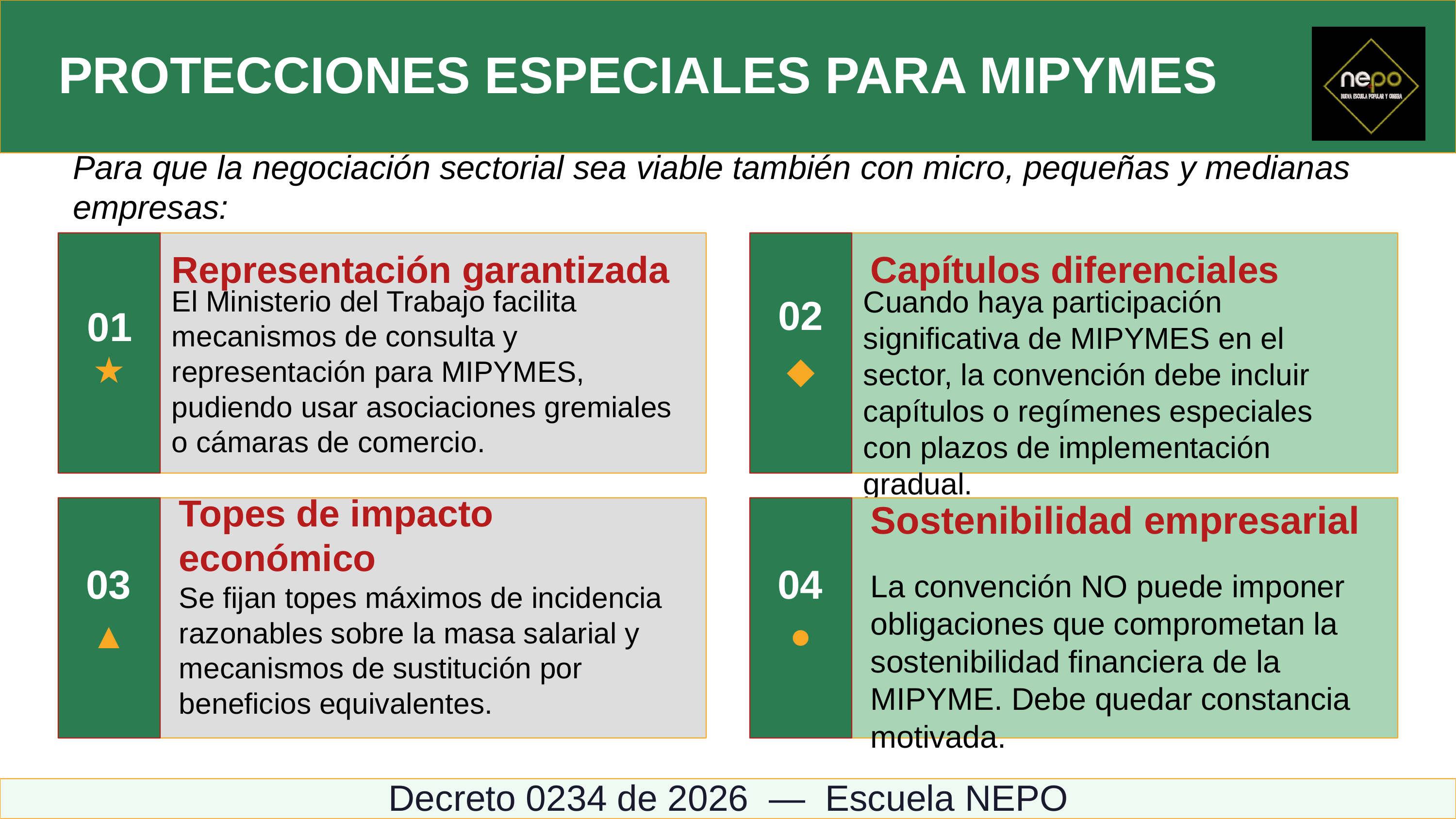

PROTECCIONES ESPECIALES PARA MIPYMES

Para que la negociación sectorial sea viable también con micro, pequeñas y medianas empresas:

02

01

Representación garantizada

Capítulos diferenciales
El Ministerio del Trabajo facilita mecanismos de consulta y representación para MIPYMES, pudiendo usar asociaciones gremiales o cámaras de comercio.
Cuando haya participación significativa de MIPYMES en el sector, la convención debe incluir capítulos o regímenes especiales con plazos de implementación gradual.
★
◆

Sostenibilidad empresarial

03

04

Topes de impacto económico
La convención NO puede imponer obligaciones que comprometan la sostenibilidad financiera de la MIPYME. Debe quedar constancia motivada.
Se fijan topes máximos de incidencia razonables sobre la masa salarial y mecanismos de sustitución por beneficios equivalentes.
▲
●

Decreto 0234 de 2026  —  Escuela NEPO